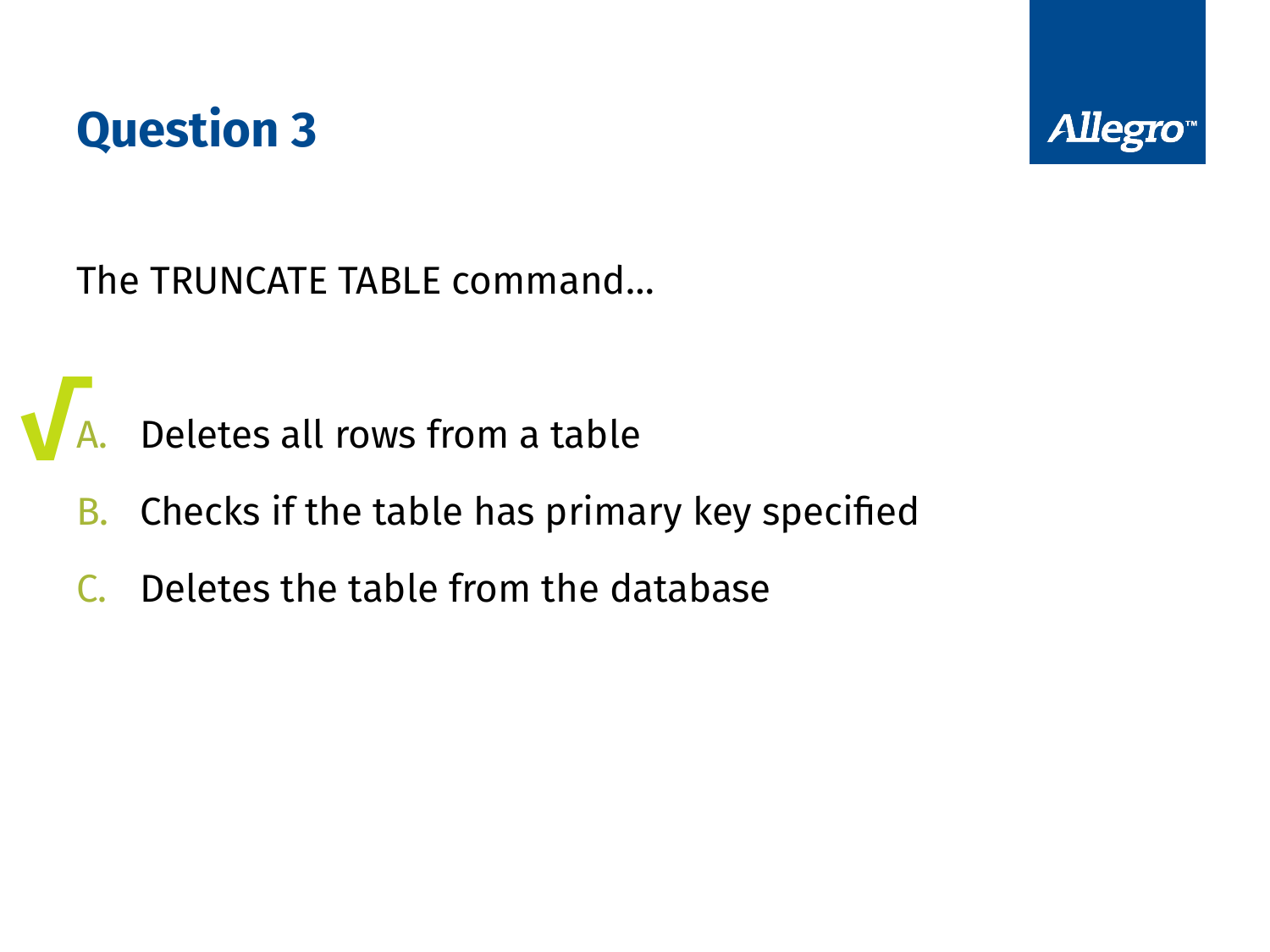

# Question 3

The TRUNCATE TABLE command…

Deletes all rows from a table
Checks if the table has primary key specified
Deletes the table from the database
√